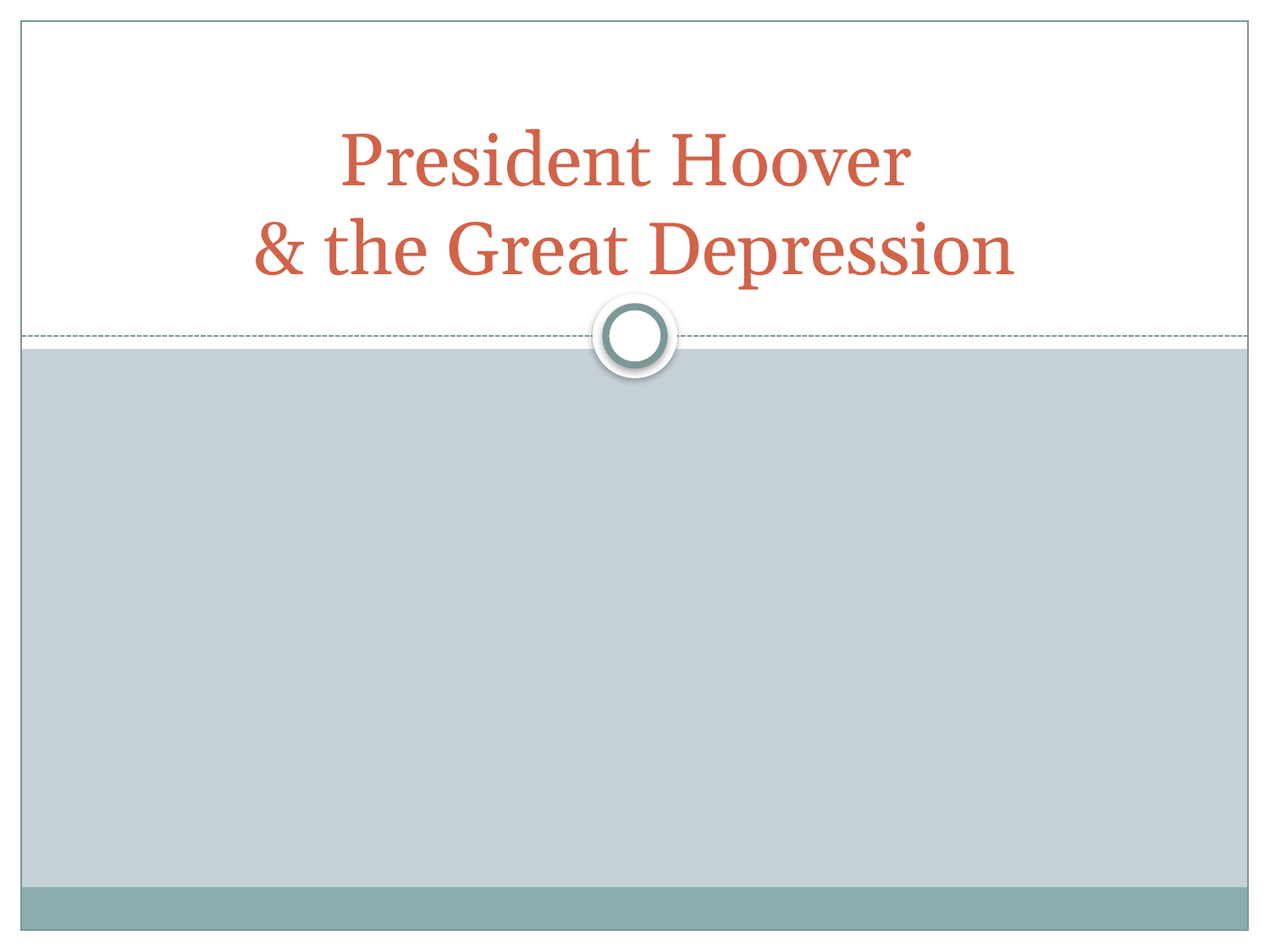

# President Hoover & the Great Depression